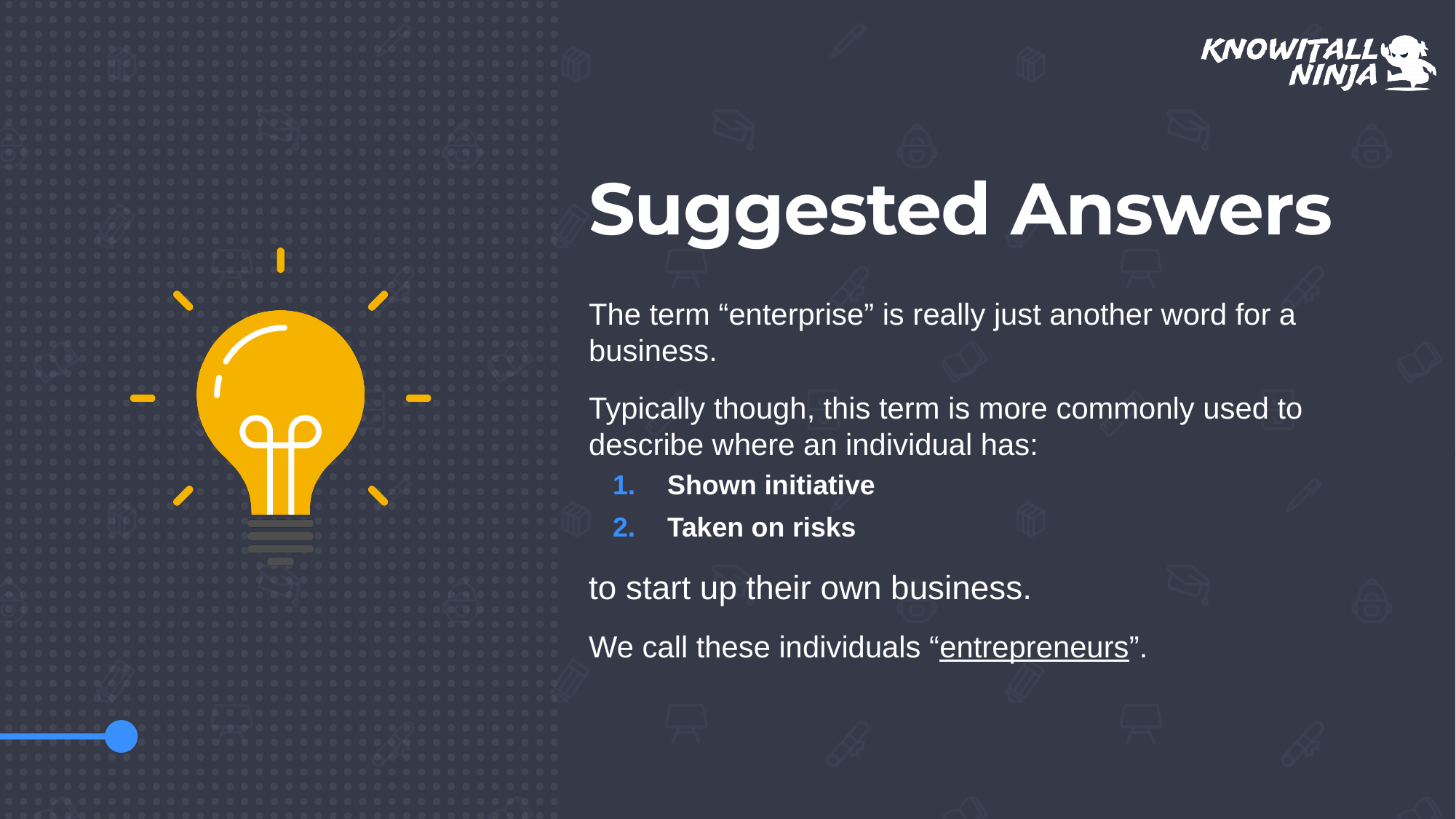

# Suggested Answers
The term “enterprise” is really just another word for a business.
Typically though, this term is more commonly used to describe where an individual has:
Shown initiative
Taken on risks
to start up their own business.
We call these individuals “entrepreneurs”.